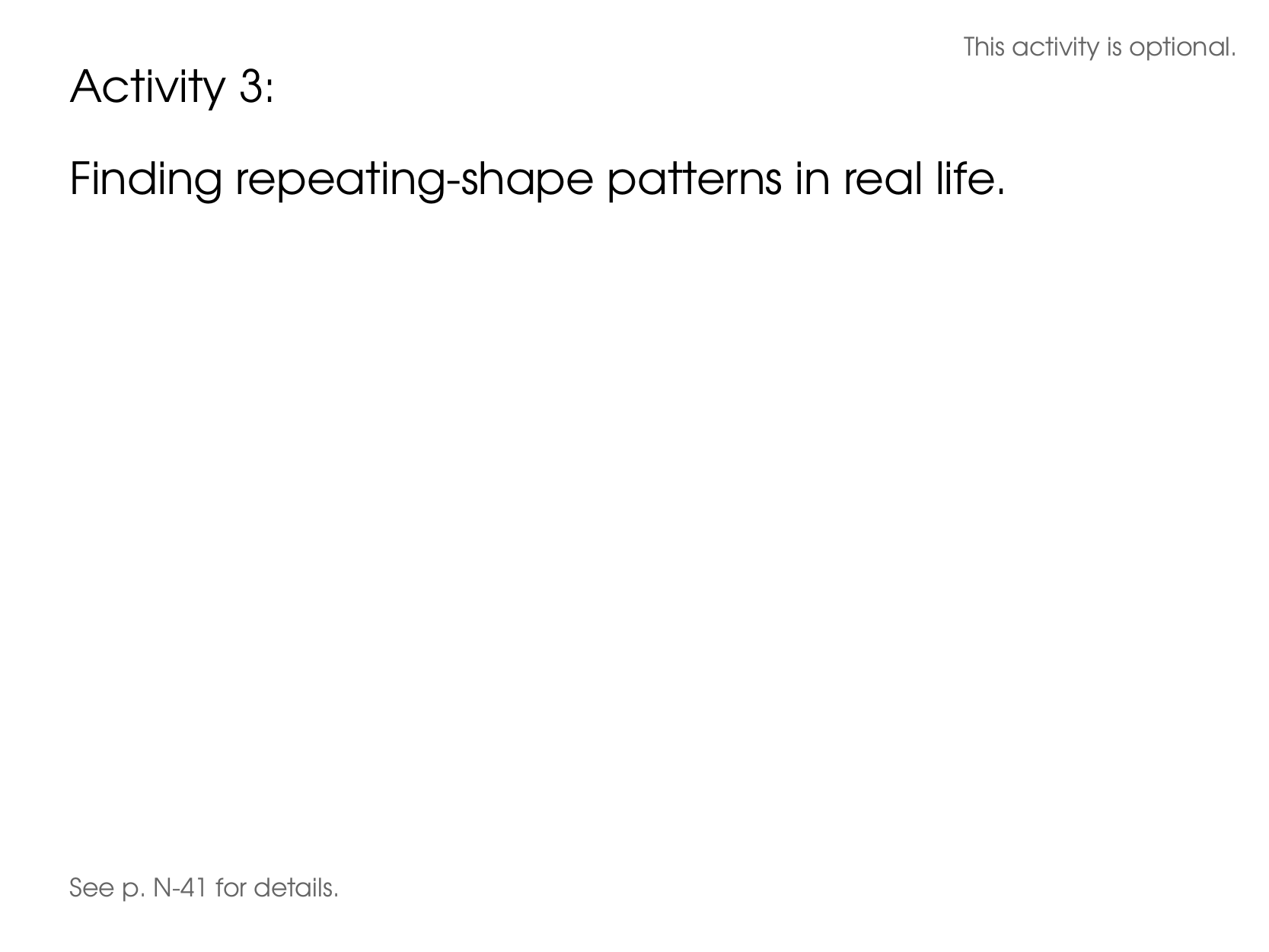

This activity is optional.
Activity 3:
Finding repeating-shape patterns in real life.
See p. N-41 for details.